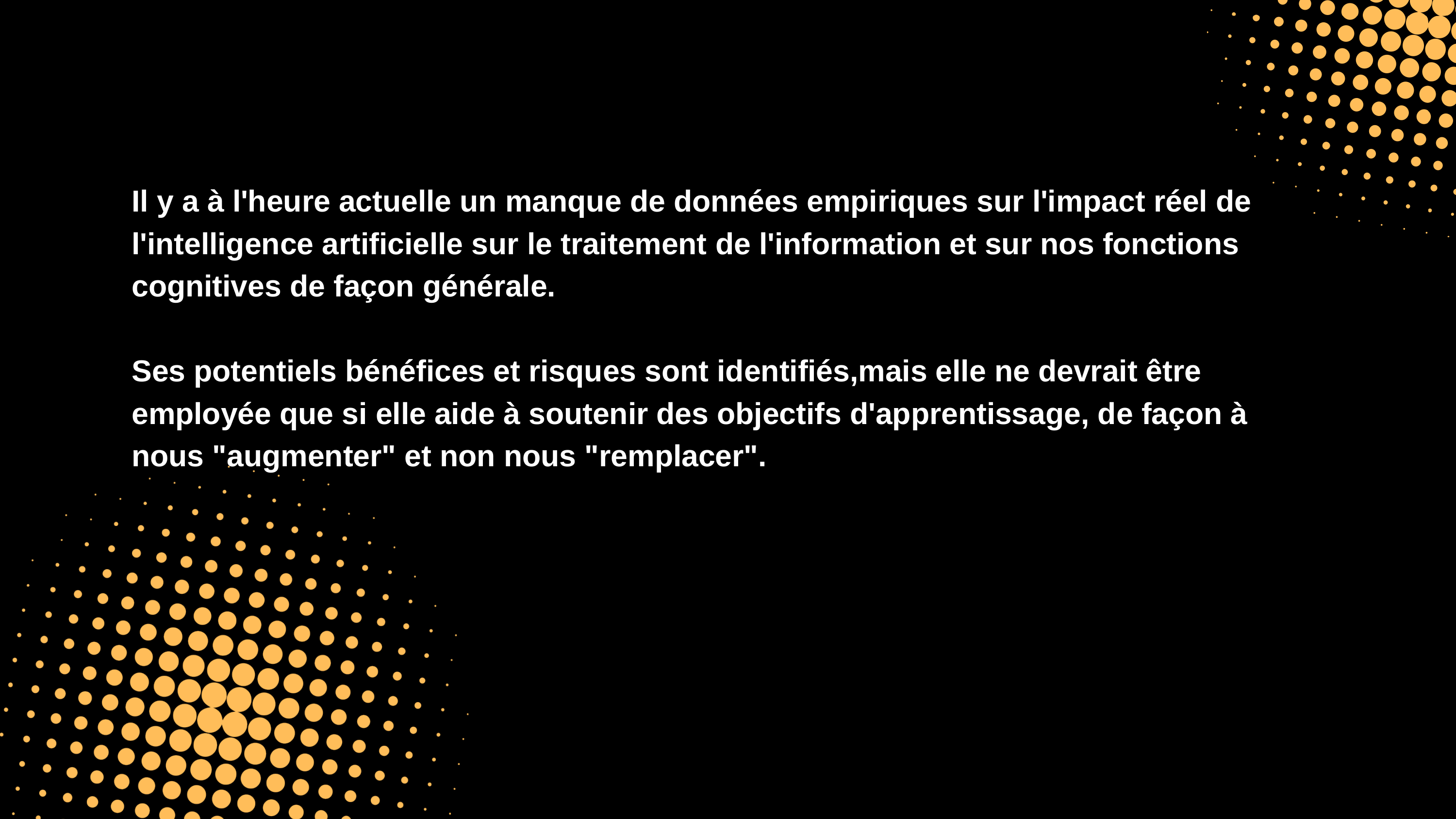

Il y a à l'heure actuelle un manque de données empiriques sur l'impact réel de l'intelligence artificielle sur le traitement de l'information et sur nos fonctions cognitives de façon générale.

Ses potentiels bénéfices et risques sont identifiés,mais elle ne devrait être employée que si elle aide à soutenir des objectifs d'apprentissage, de façon à nous "augmenter" et non nous "remplacer".